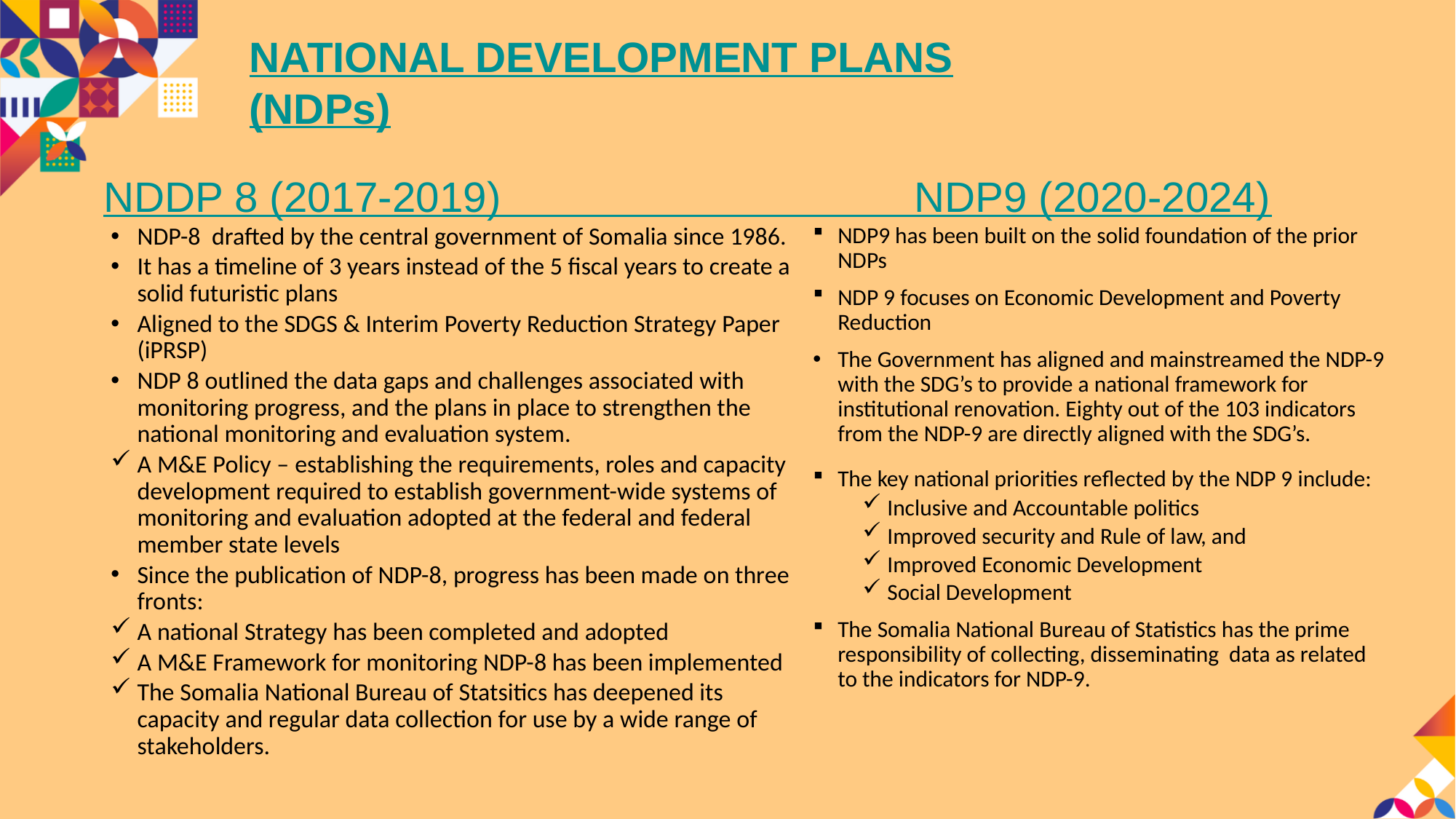

# NATIONAL DEVELOPMENT PLANS (NDPs)
NDDP 8 (2017-2019)                                   NDP9 (2020-2024)
NDP-8  drafted by the central government of Somalia since 1986.
It has a timeline of 3 years instead of the 5 fiscal years to create a solid futuristic plans
Aligned to the SDGS & Interim Poverty Reduction Strategy Paper (iPRSP)
NDP 8 outlined the data gaps and challenges associated with monitoring progress, and the plans in place to strengthen the national monitoring and evaluation system.
A M&E Policy – establishing the requirements, roles and capacity development required to establish government-wide systems of monitoring and evaluation adopted at the federal and federal member state levels
Since the publication of NDP-8, progress has been made on three fronts:
A national Strategy has been completed and adopted
A M&E Framework for monitoring NDP-8 has been implemented
The Somalia National Bureau of Statsitics has deepened its capacity and regular data collection for use by a wide range of stakeholders.

NDP9 has been built on the solid foundation of the prior NDPs
NDP 9 focuses on Economic Development and Poverty Reduction
The Government has aligned and mainstreamed the NDP-9 with the SDG’s to provide a national framework for institutional renovation. Eighty out of the 103 indicators from the NDP-9 are directly aligned with the SDG’s.
The key national priorities reflected by the NDP 9 include:
Inclusive and Accountable politics
Improved security and Rule of law, and
Improved Economic Development
Social Development
The Somalia National Bureau of Statistics has the prime responsibility of collecting, disseminating  data as related to the indicators for NDP-9.